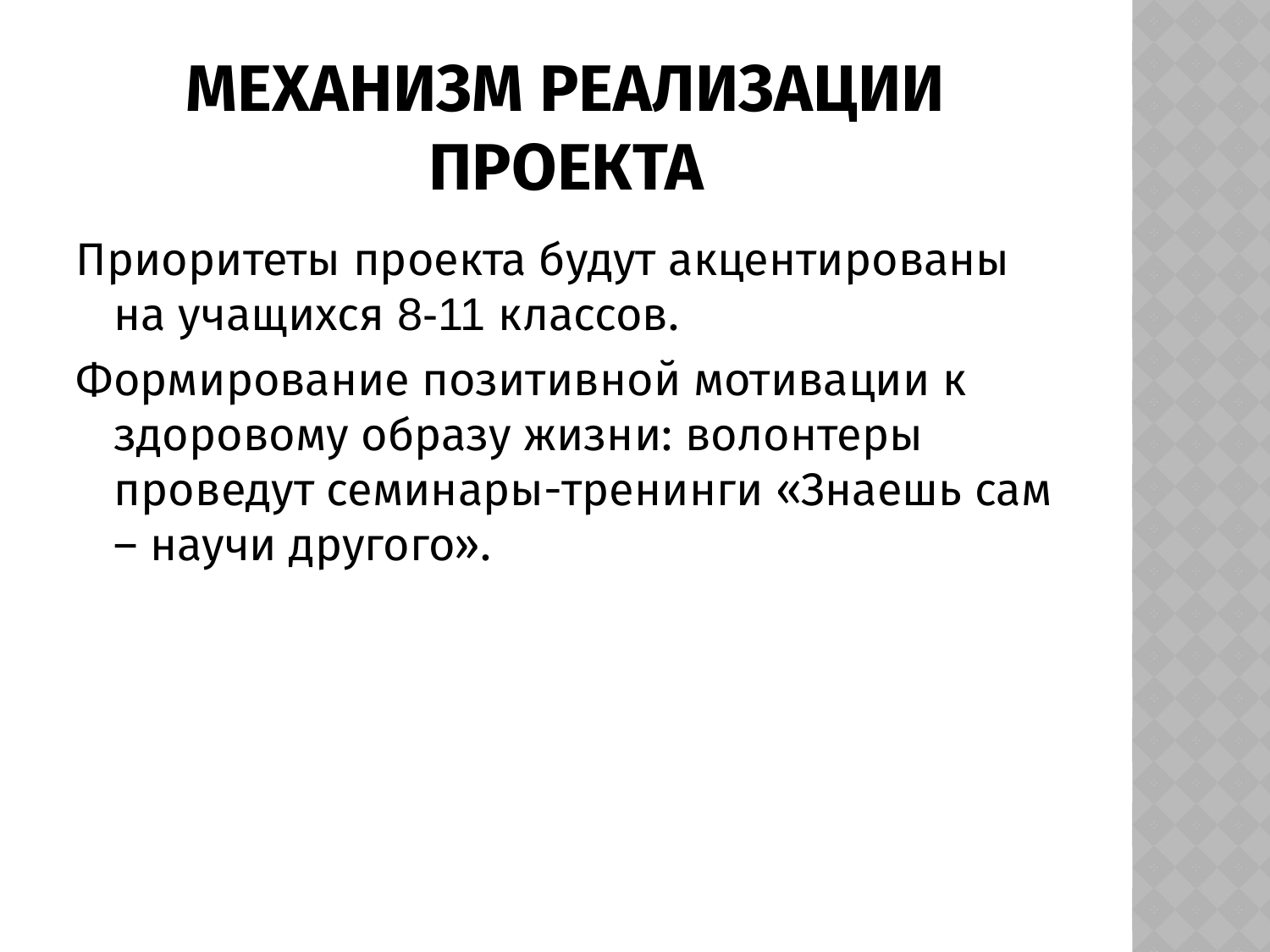

# Механизм реализации проекта
Приоритеты проекта будут акцентированы на учащихся 8-11 классов.
Формирование позитивной мотивации к здоровому образу жизни: волонтеры проведут семинары-тренинги «Знаешь сам – научи другого».